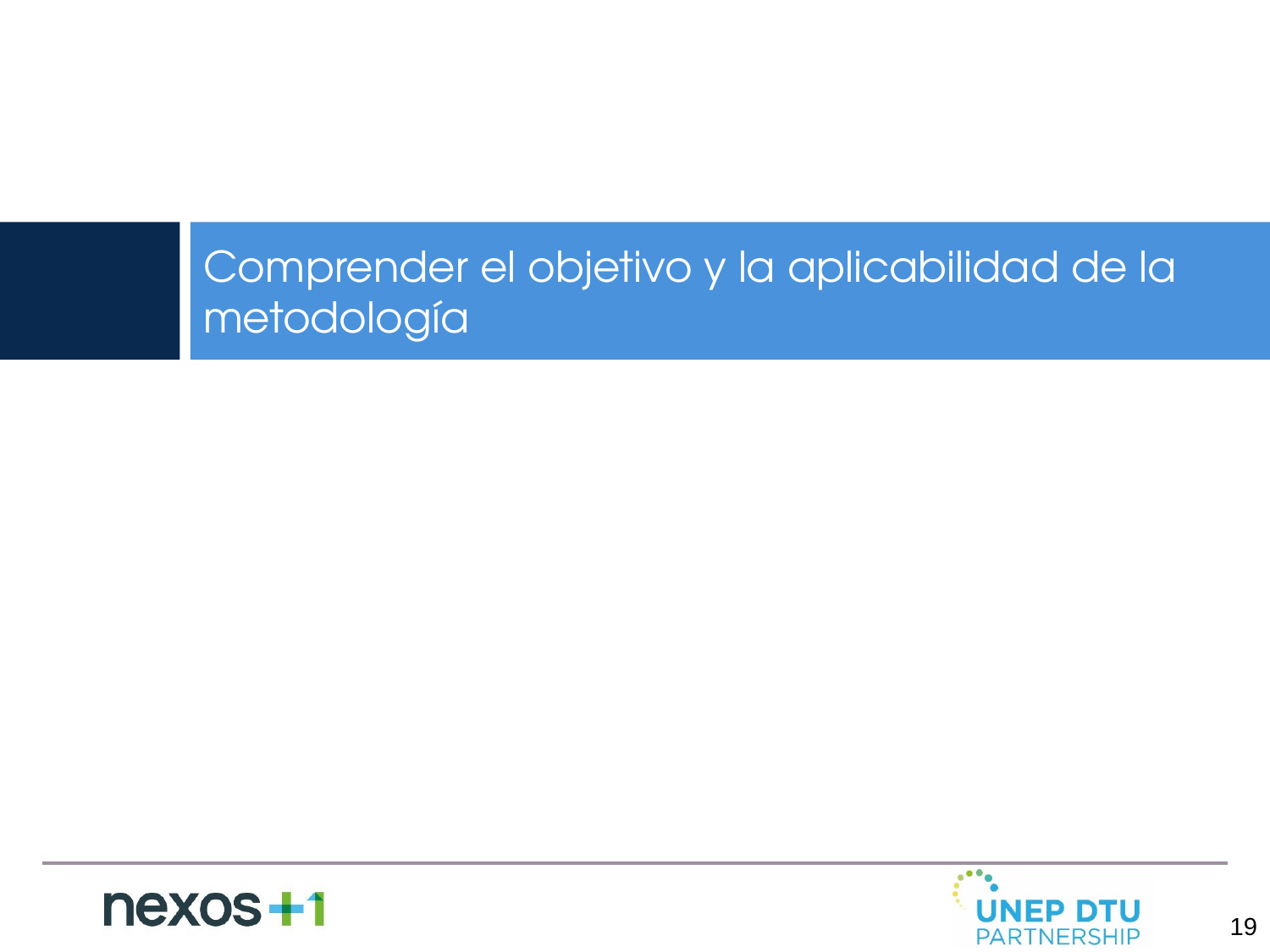

Comprender el objetivo y la aplicabilidad de la metodología